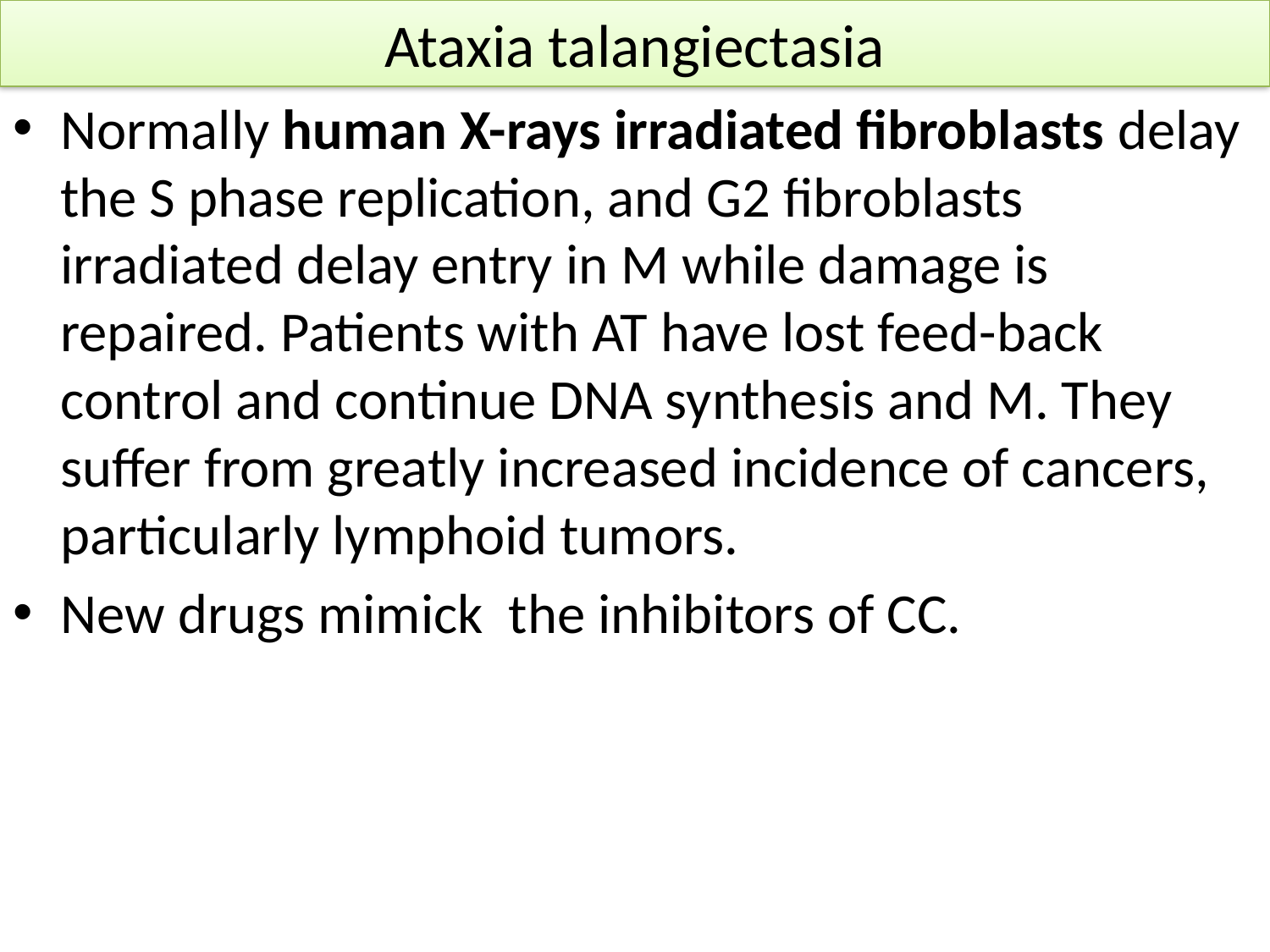

# Ataxia talangiectasia
Normally human X-rays irradiated fibroblasts delay the S phase replication, and G2 fibroblasts irradiated delay entry in M while damage is repaired. Patients with AT have lost feed-back control and continue DNA synthesis and M. They suffer from greatly increased incidence of cancers, particularly lymphoid tumors.
New drugs mimick  the inhibitors of CC.